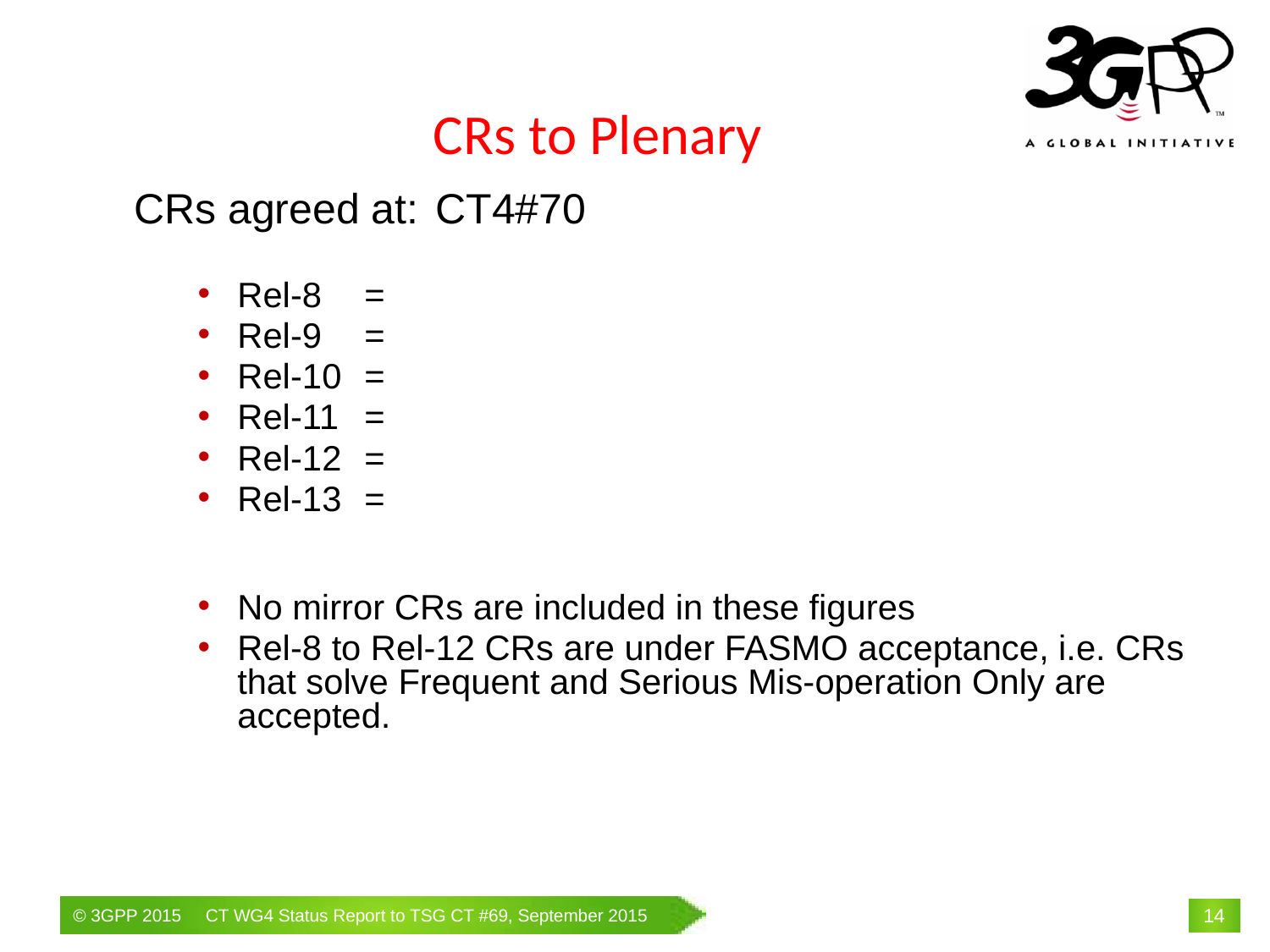

# CRs to Plenary
CRs agreed at:	CT4#70

Rel-8	=
Rel-9	=
Rel-10	=
Rel-11	=
Rel-12	=
Rel-13	=

No mirror CRs are included in these figures
Rel-8 to Rel-12 CRs are under FASMO acceptance, i.e. CRs that solve Frequent and Serious Mis-operation Only are accepted.